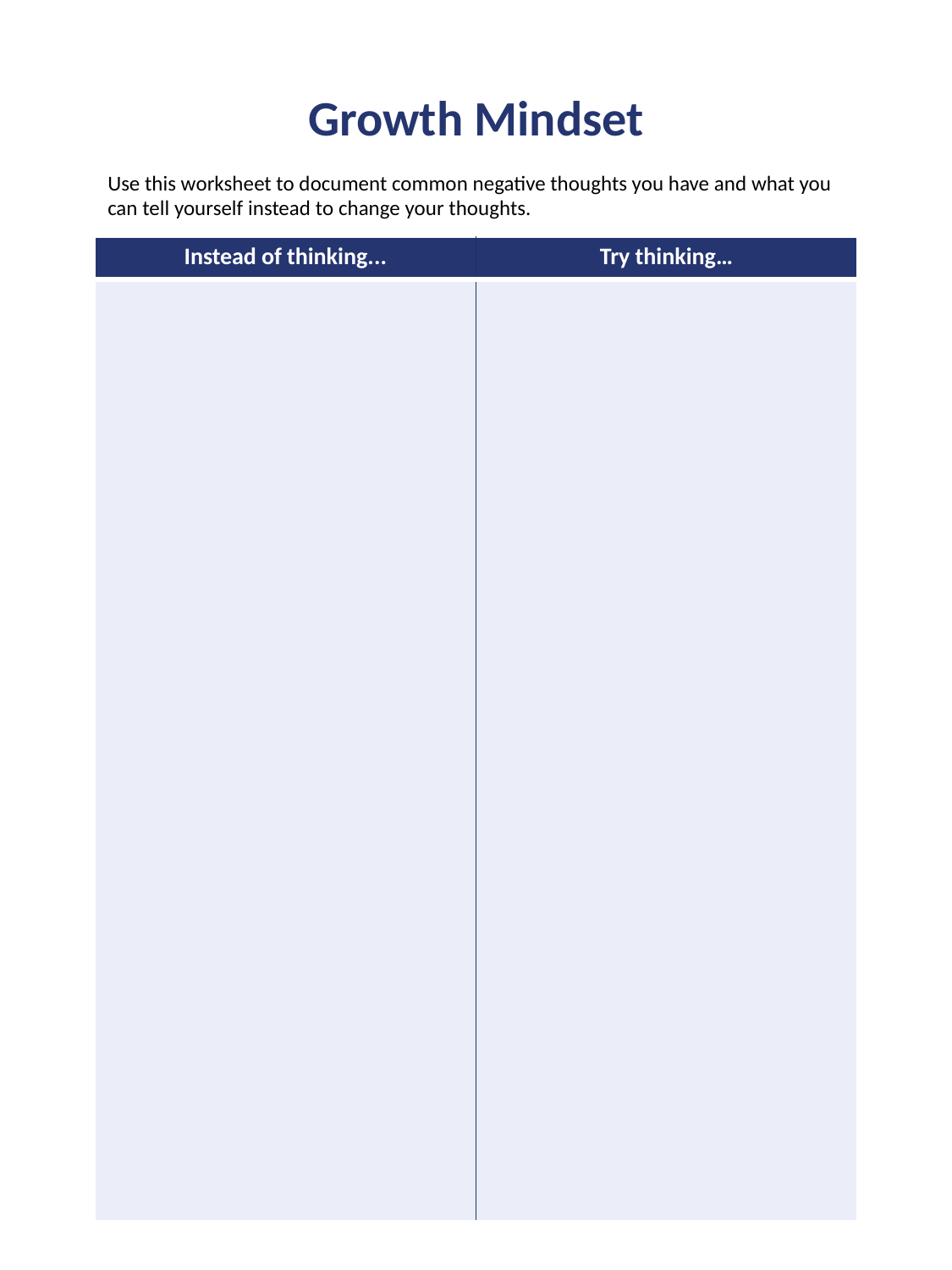

Growth Mindset
Use this worksheet to document common negative thoughts you have and what you can tell yourself instead to change your thoughts.
| Instead of thinking... | Try thinking… |
| --- | --- |
|  |  |